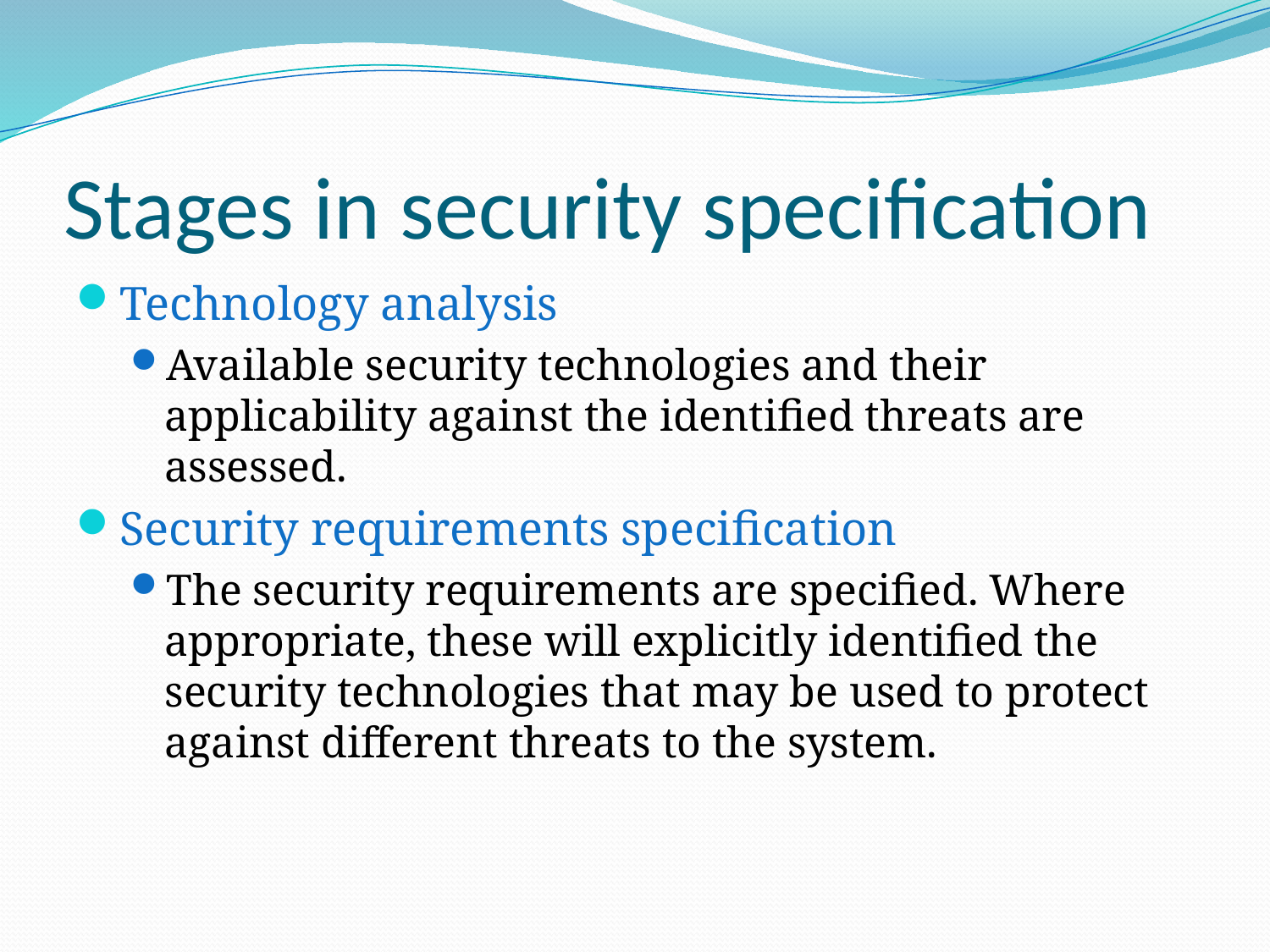

# Stages in security specification
Technology analysis
Available security technologies and their applicability against the identified threats are assessed.
Security requirements specification
The security requirements are specified. Where appropriate, these will explicitly identified the security technologies that may be used to protect against different threats to the system.